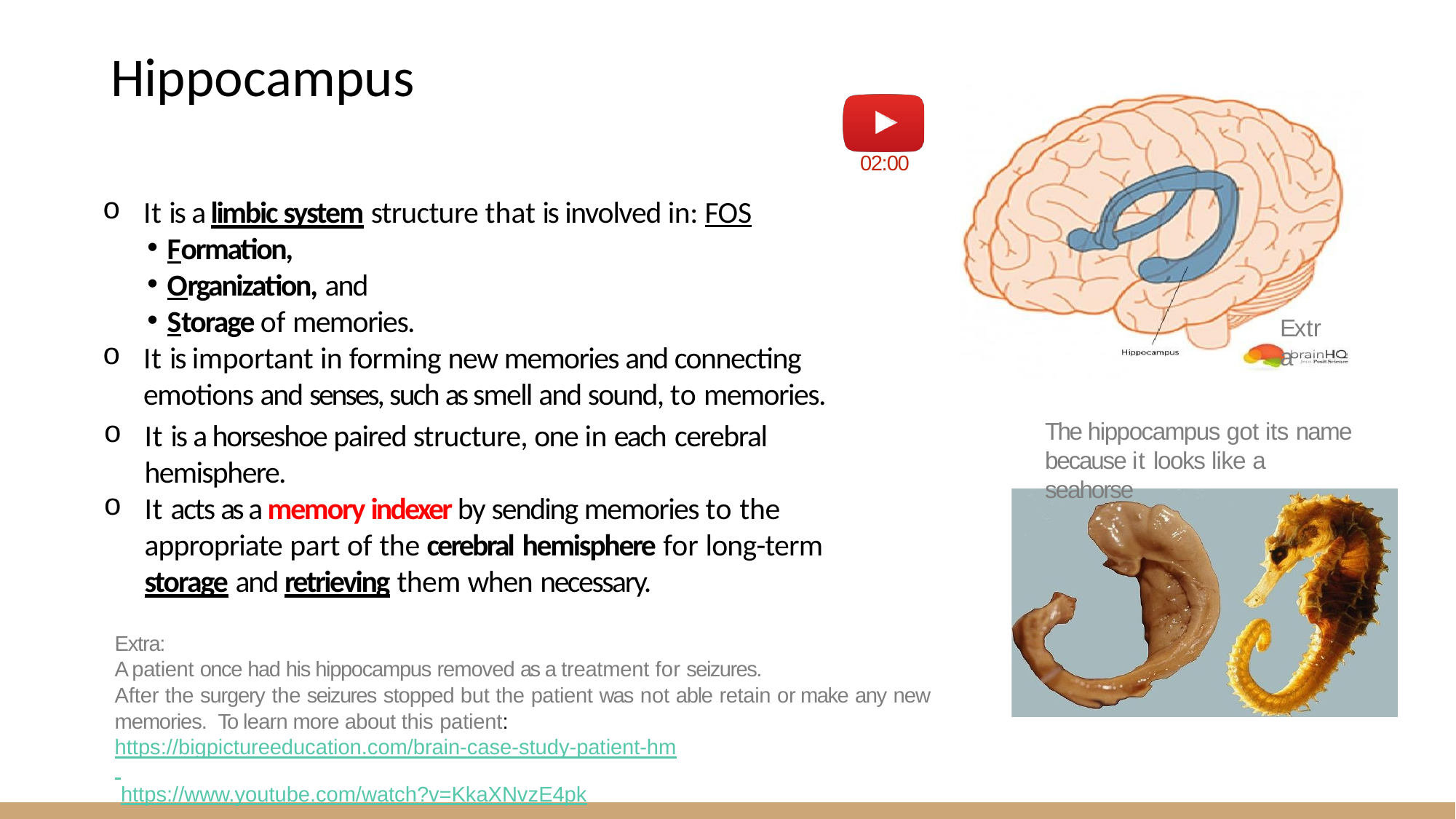

Hippocampus

02:00
It is a limbic system structure that is involved in: FOS
Formation,
Organization, and
Storage of memories.
It is important in forming new memories and connecting  emotions and senses, such as smell and sound, to memories.
It is a horseshoe paired structure, one in each cerebral  hemisphere.
It acts as a memory indexer by sending memories to the  appropriate part of the cerebral hemisphere for long-term  storage and retrieving them when necessary.
Extra
The hippocampus got its name
because it looks like a seahorse

Extra:
A patient once had his hippocampus removed as a treatment for seizures.
After the surgery the seizures stopped but the patient was not able retain or make any new memories.  To learn more about this patient:
https://bigpictureeducation.com/brain-case-study-patient-hm  https://www.youtube.com/watch?v=KkaXNvzE4pk